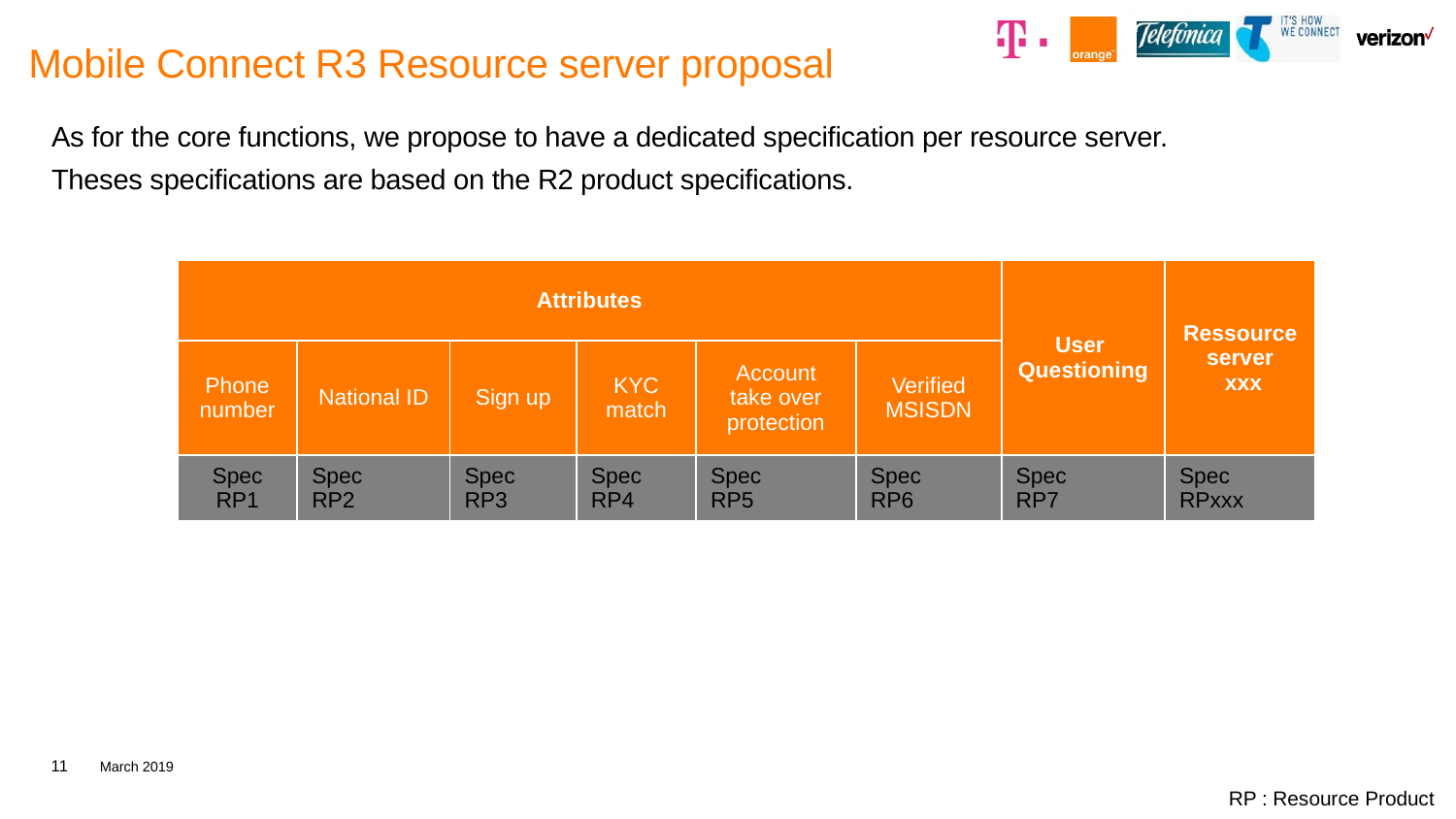

# Mobile Connect R3 Resource server proposal
As for the core functions, we propose to have a dedicated specification per resource server.
Theses specifications are based on the R2 product specifications.

| Attributes |  |  |  |  |  | User Questioning | Ressource server xxx |
| --- | --- | --- | --- | --- | --- | --- | --- |
| Phone number | National ID | Sign up | KYC match | Account take over protection | Verified MSISDN |  |  |
| Spec RP1 | Spec RP2 | Spec RP3 | Spec RP4 | Spec RP5 | Spec RP6 | Spec RP7 | Spec RPxxx |
RP : Resource Product